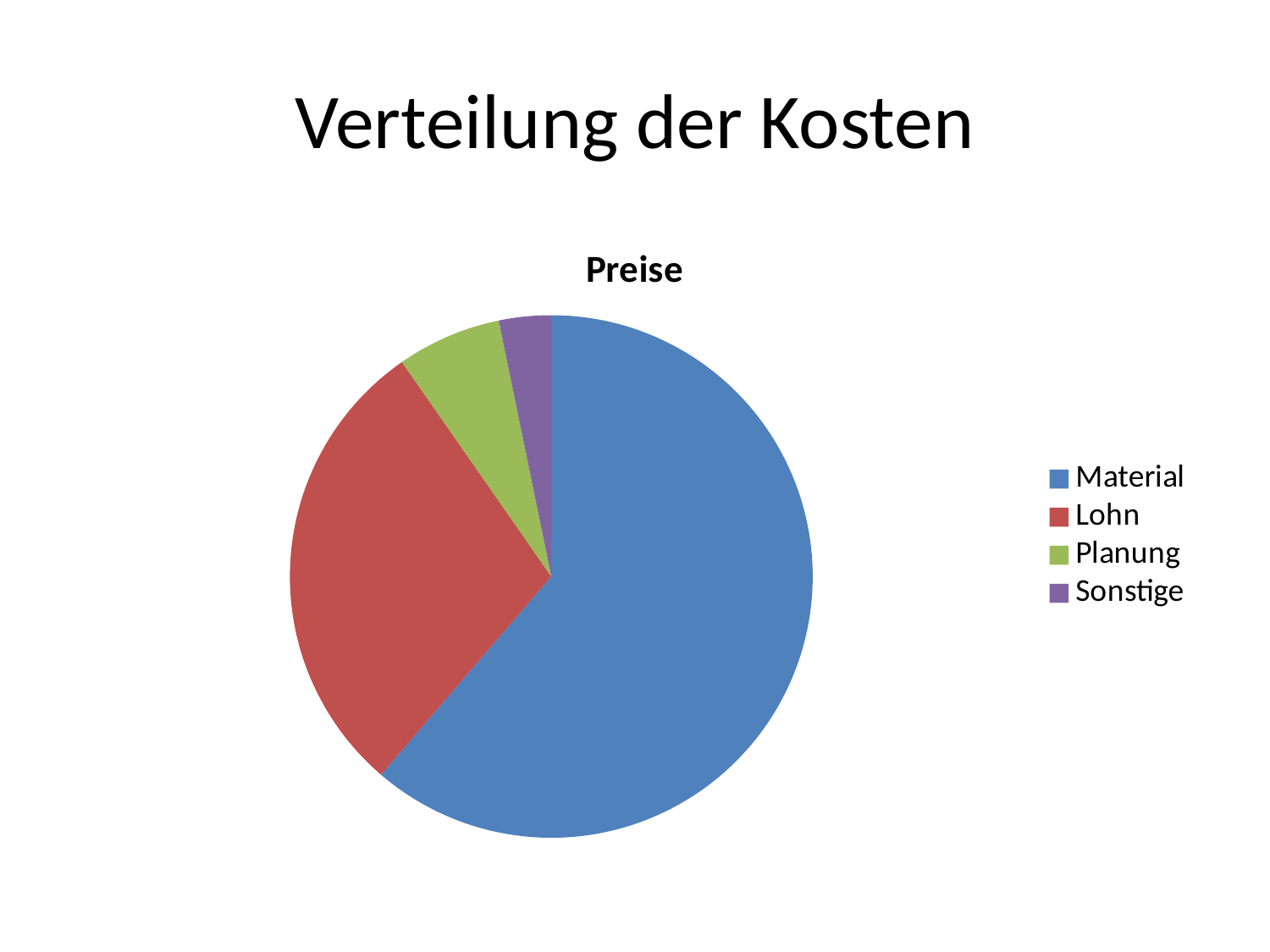

# Verteilung der Kosten

### Chart:

| Category | Preise |
|---|---|
| Material | 38.0 |
| Lohn | 18.0 |
| Planung | 4.0 |
| Sonstige | 2.0 |